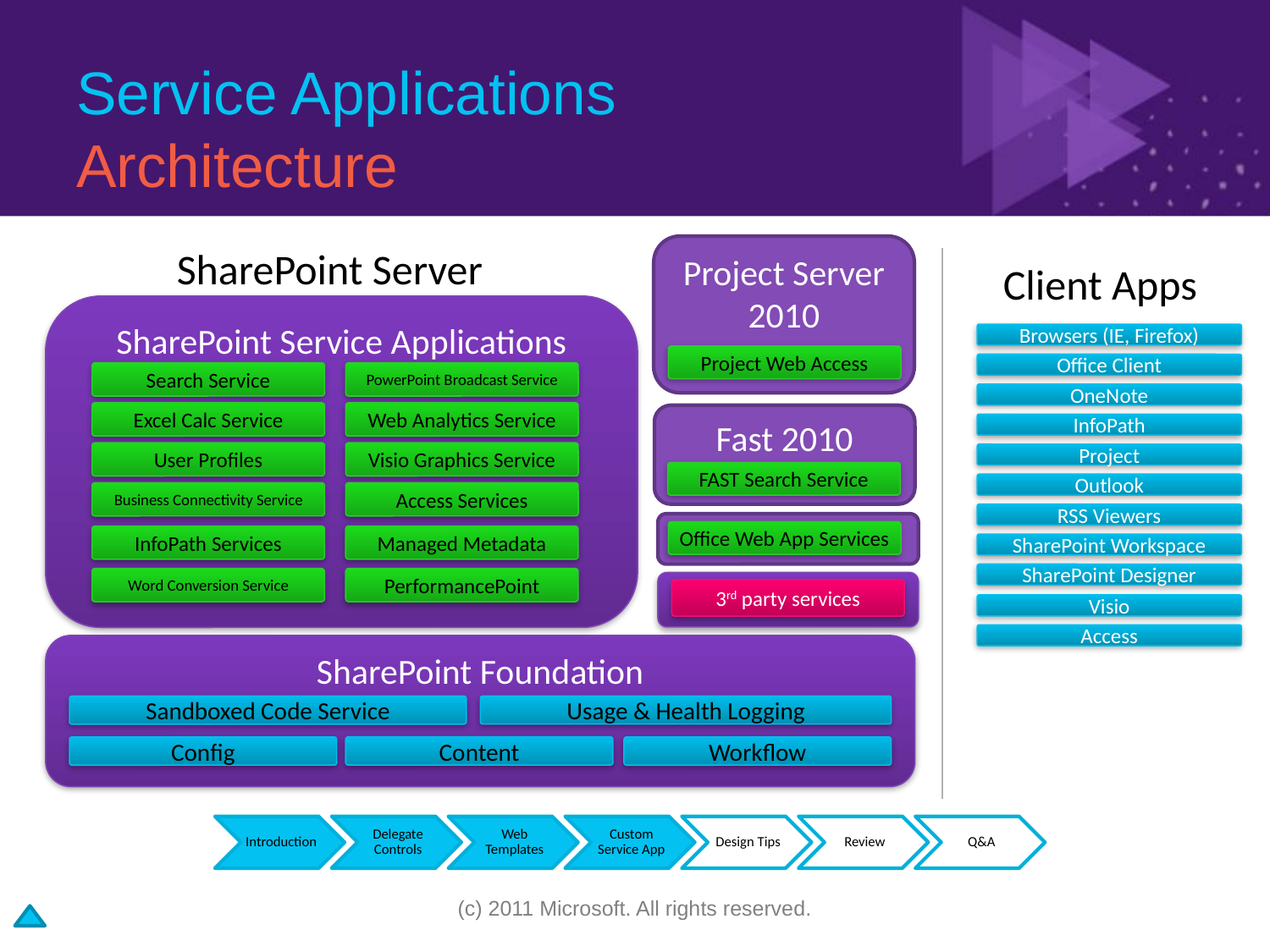

# Service Applications Architecture
Project Server 2010
Project Web Access
Fast 2010
FAST Search Service

Office Web App Services
SharePoint Server
SharePoint Service Applications
PowerPoint Broadcast Service
Search Service
Web Analytics Service
Excel Calc Service
Visio Graphics Service
User Profiles
Access Services
Business Connectivity Service
Managed Metadata
InfoPath Services
PerformancePoint
Word Conversion Service
Client Apps
Browsers (IE, Firefox)
Office Client
OneNote
InfoPath
Project
Outlook
RSS Viewers
SharePoint Workspace
SharePoint Designer
Visio
Access

3rd party services
SharePoint Foundation
Usage & Health Logging
Sandboxed Code Service
Content
Config
Workflow
Introduction
Delegate Controls
Web Templates
Custom Service App
Design Tips
Review
Q&A
(c) 2011 Microsoft. All rights reserved.